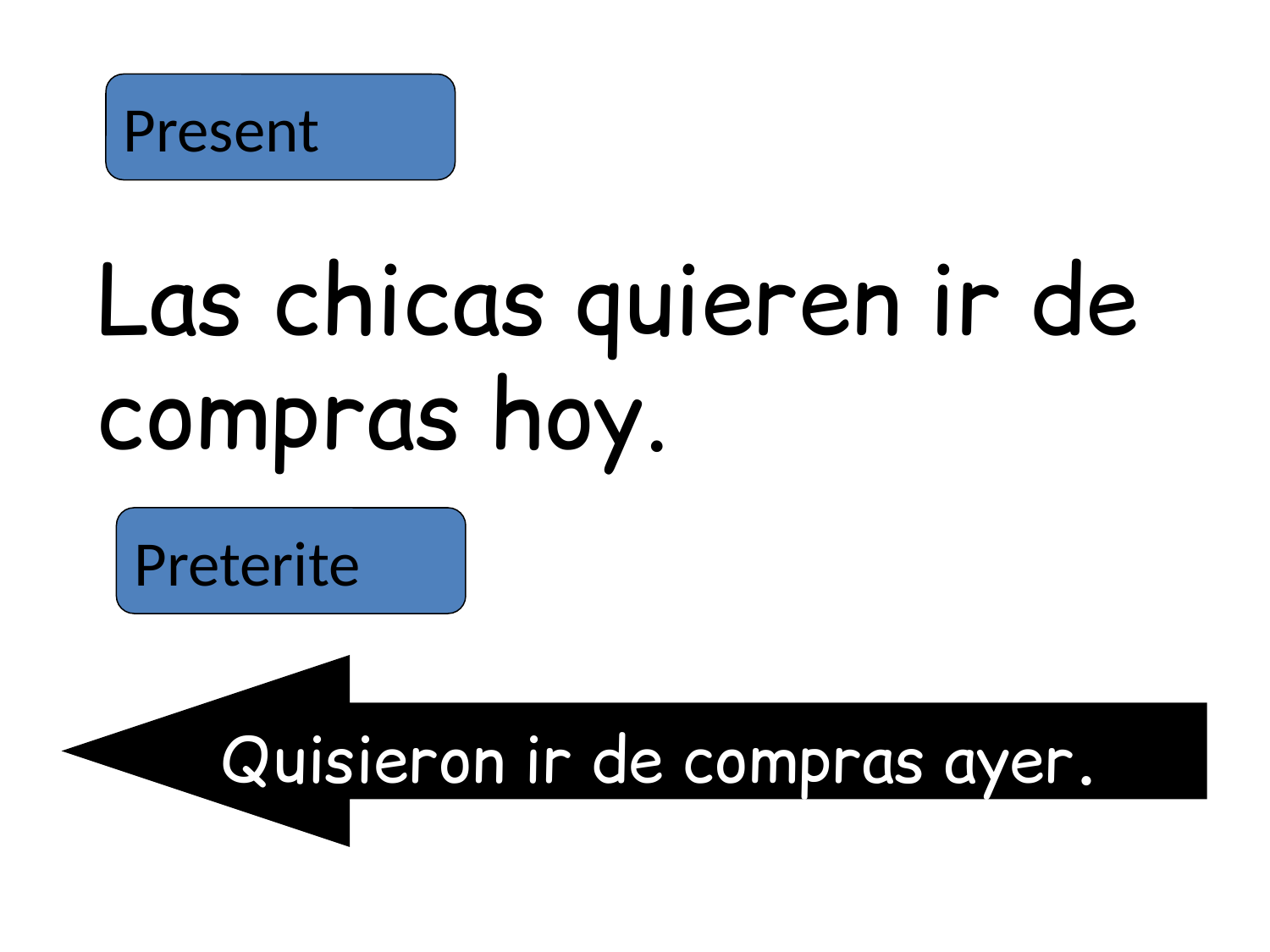

Present
Las chicas quieren ir de compras hoy.
Preterite
Quisieron ir de compras ayer.